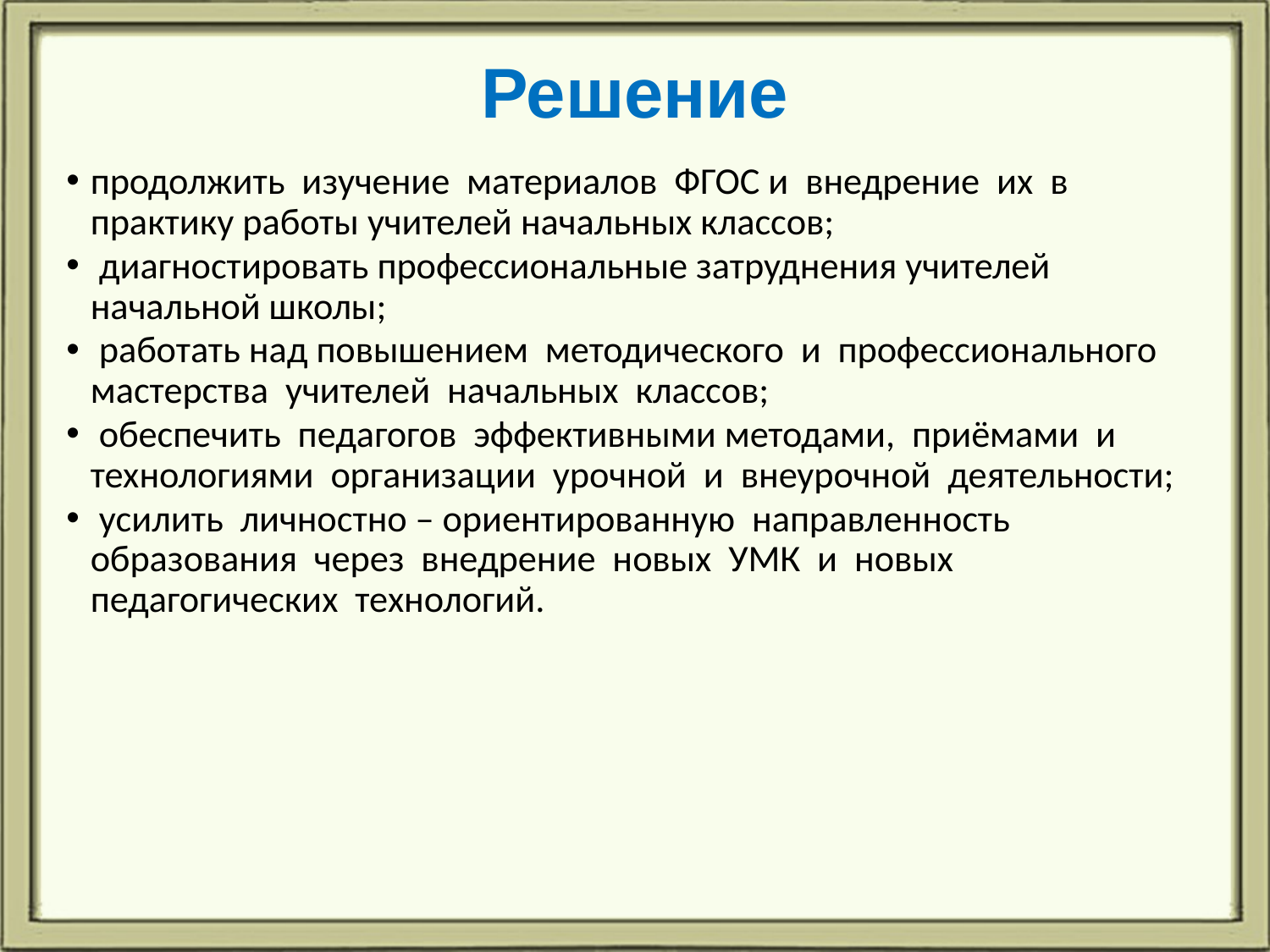

# Решение
продолжить  изучение  материалов  ФГОС и  внедрение  их  в практику работы учителей начальных классов;
 диагностировать профессиональные затруднения учителей начальной школы;
 работать над повышением  методического  и  профессионального  мастерства  учителей  начальных  классов;
 обеспечить  педагогов  эффективными методами,  приёмами  и  технологиями  организации  урочной  и  внеурочной  деятельности;
 усилить  личностно – ориентированную  направленность  образования  через  внедрение  новых  УМК  и  новых  педагогических  технологий.